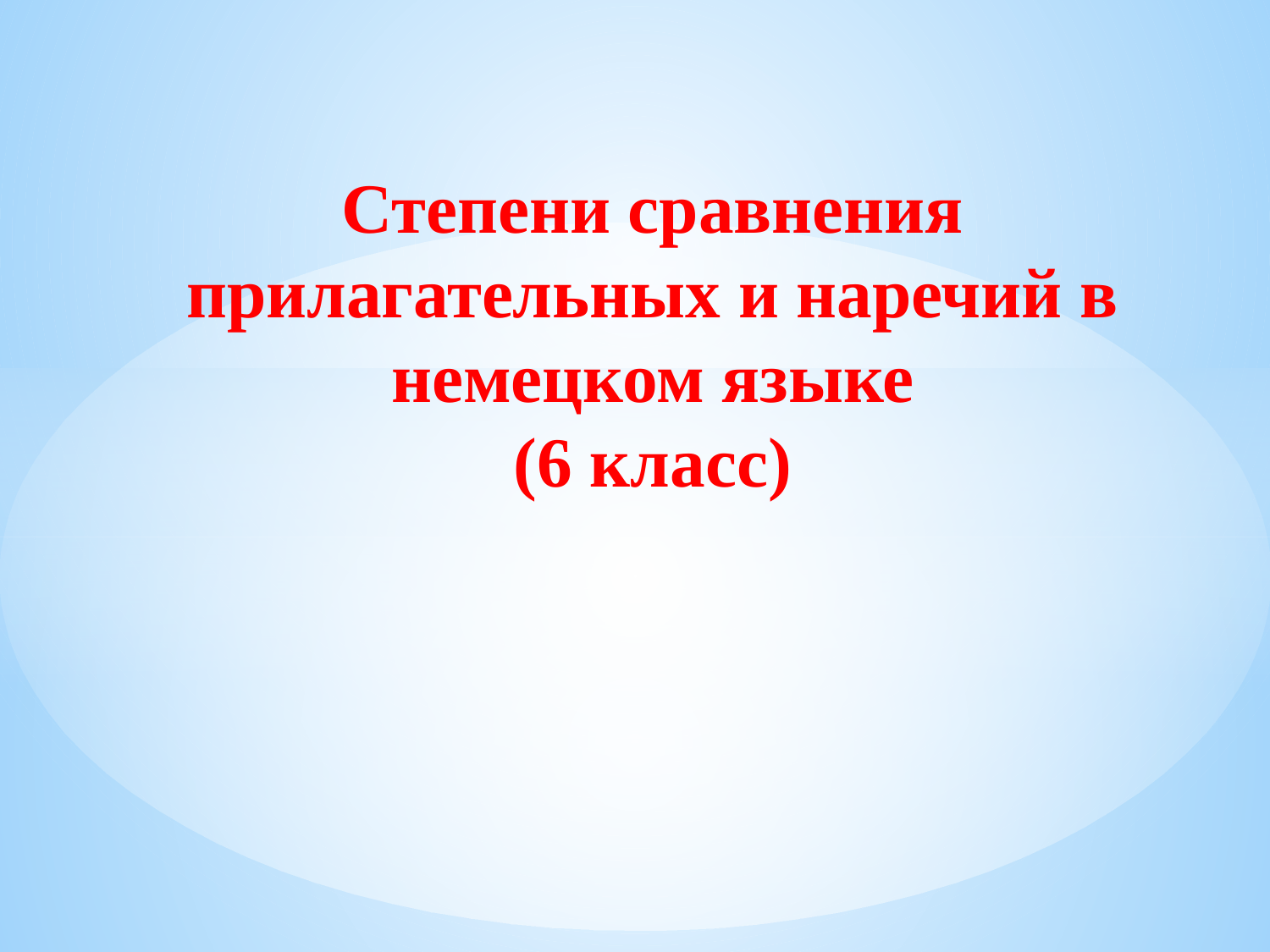

# Степени сравнения прилагательных и наречий в немецком языке (6 класс)